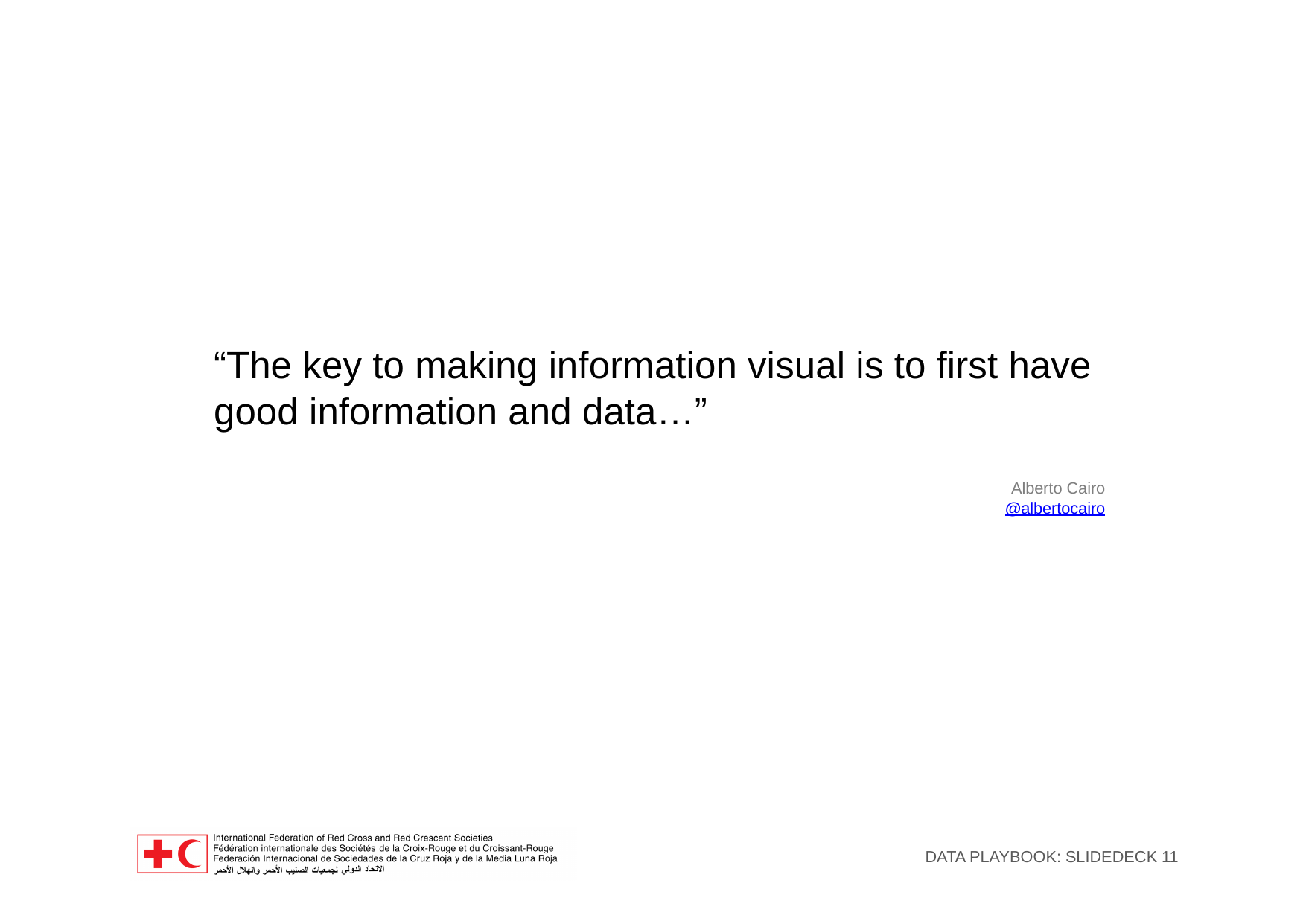

“The key to making information visual is to first have good information and data…”

Alberto Cairo
@albertocairo